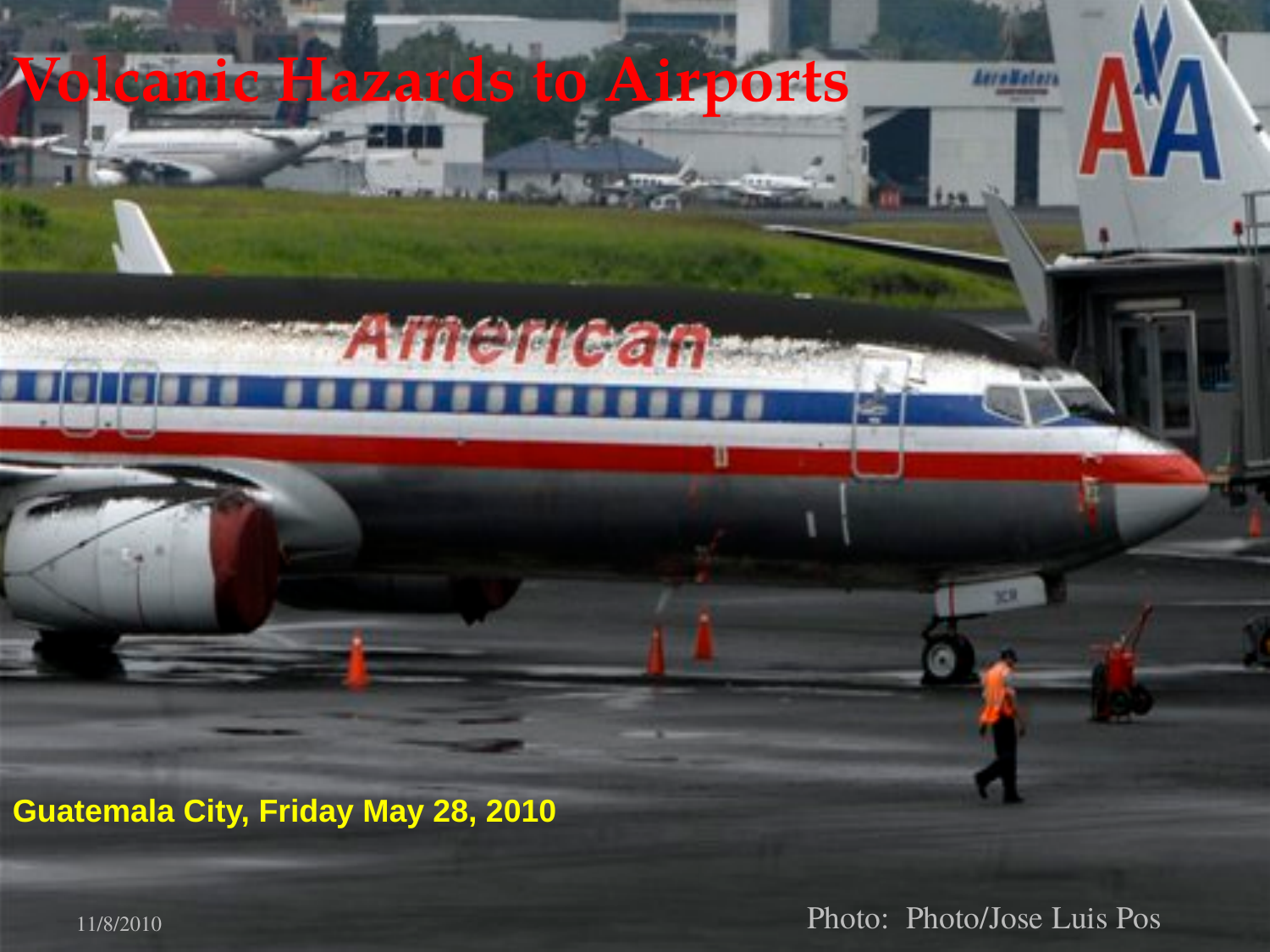

Volcanic Hazards to Airports
# Guatemala City, Friday May 28, 2010
Photo:  Photo/Jose Luis Pos
11/8/2010